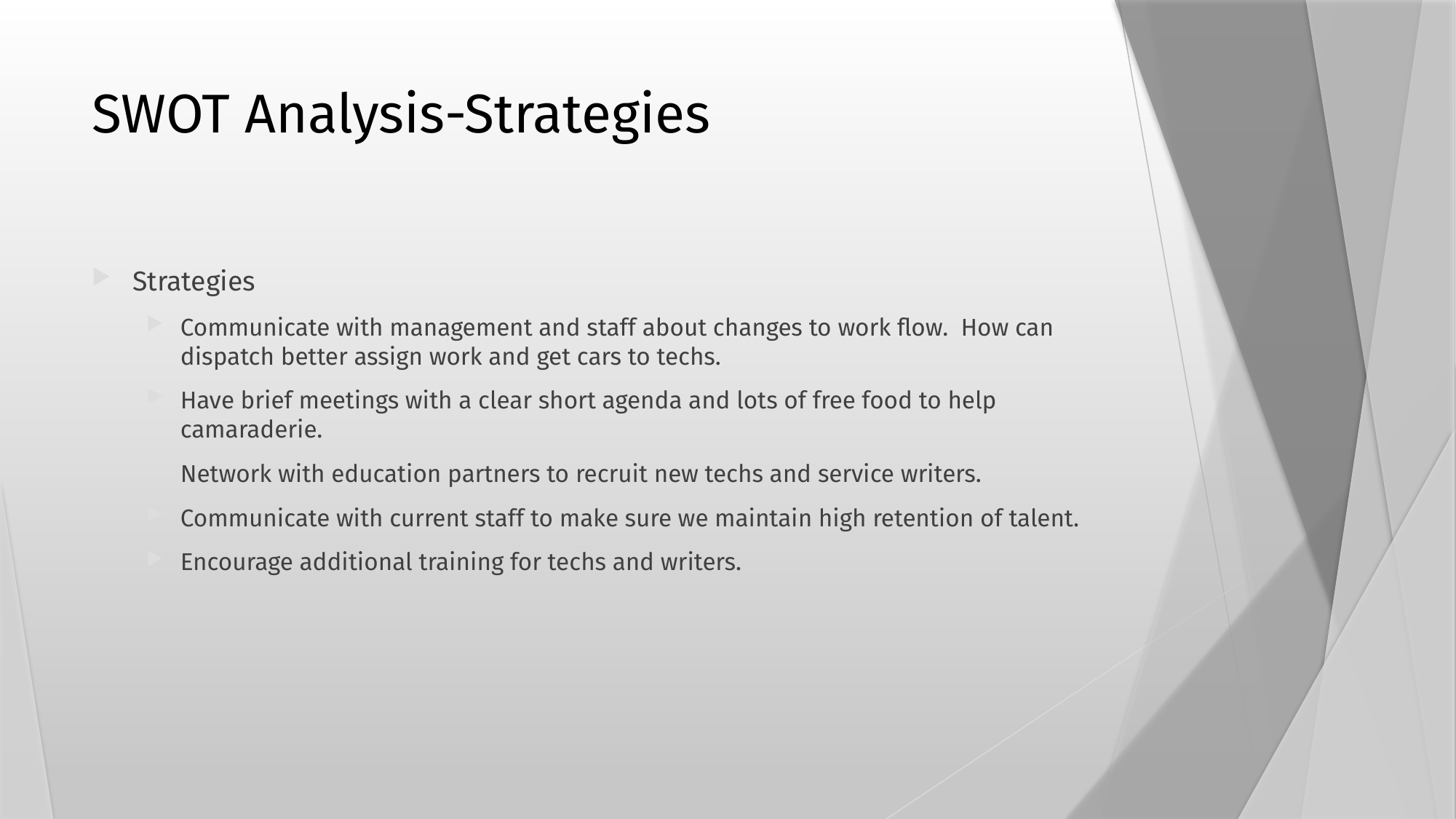

# SWOT Analysis-Strategies
Strategies
Communicate with management and staff about changes to work flow.  How can dispatch better assign work and get cars to techs.
Have brief meetings with a clear short agenda and lots of free food to help camaraderie.
Network with education partners to recruit new techs and service writers.
Communicate with current staff to make sure we maintain high retention of talent.
Encourage additional training for techs and writers.